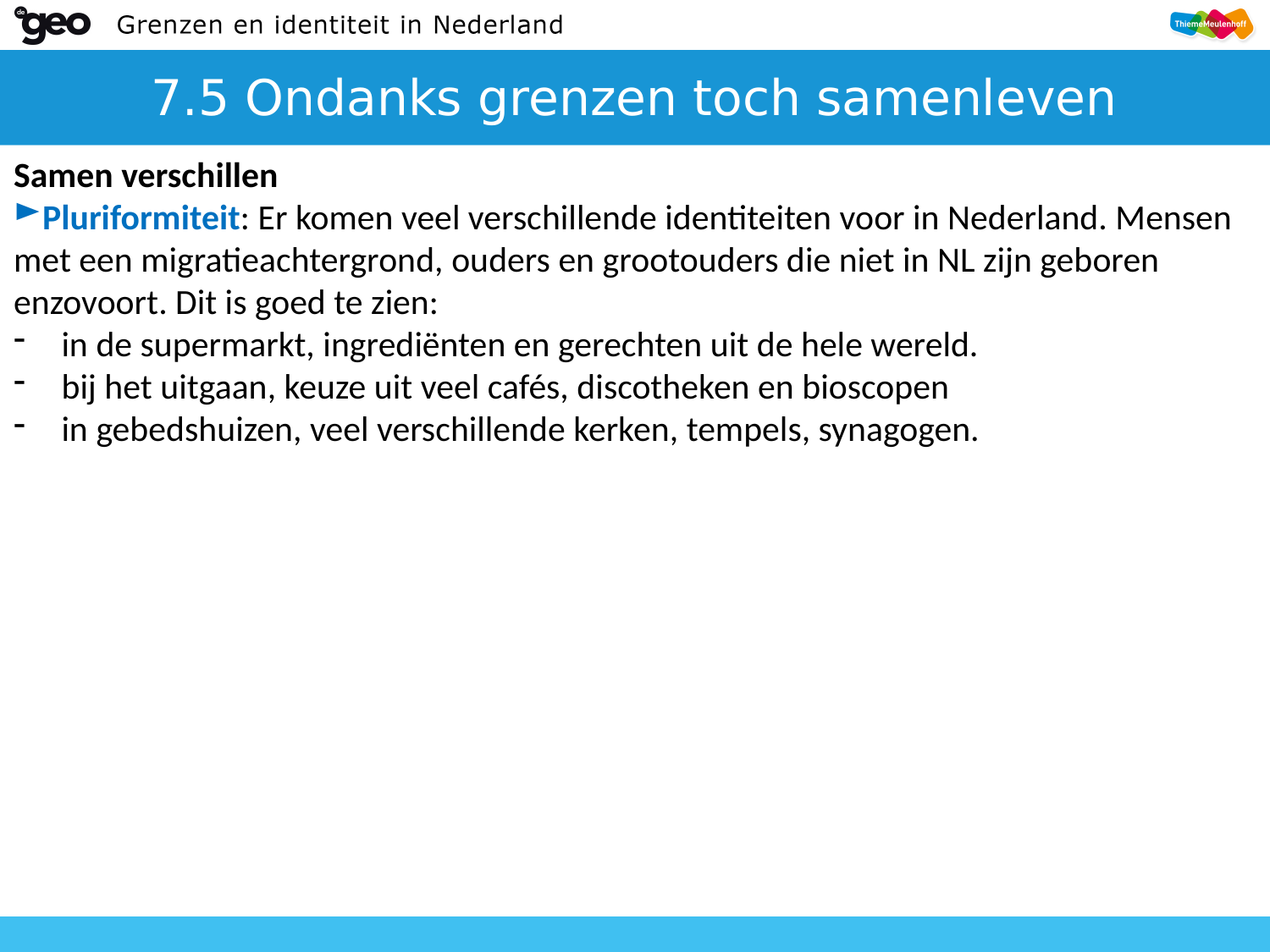

# 7.5 Ondanks grenzen toch samenleven
Samen verschillen
Pluriformiteit: Er komen veel verschillende identiteiten voor in Nederland. Mensen met een migratieachtergrond, ouders en grootouders die niet in NL zijn geboren enzovoort. Dit is goed te zien:
in de supermarkt, ingrediënten en gerechten uit de hele wereld.
bij het uitgaan, keuze uit veel cafés, discotheken en bioscopen
in gebedshuizen, veel verschillende kerken, tempels, synagogen.